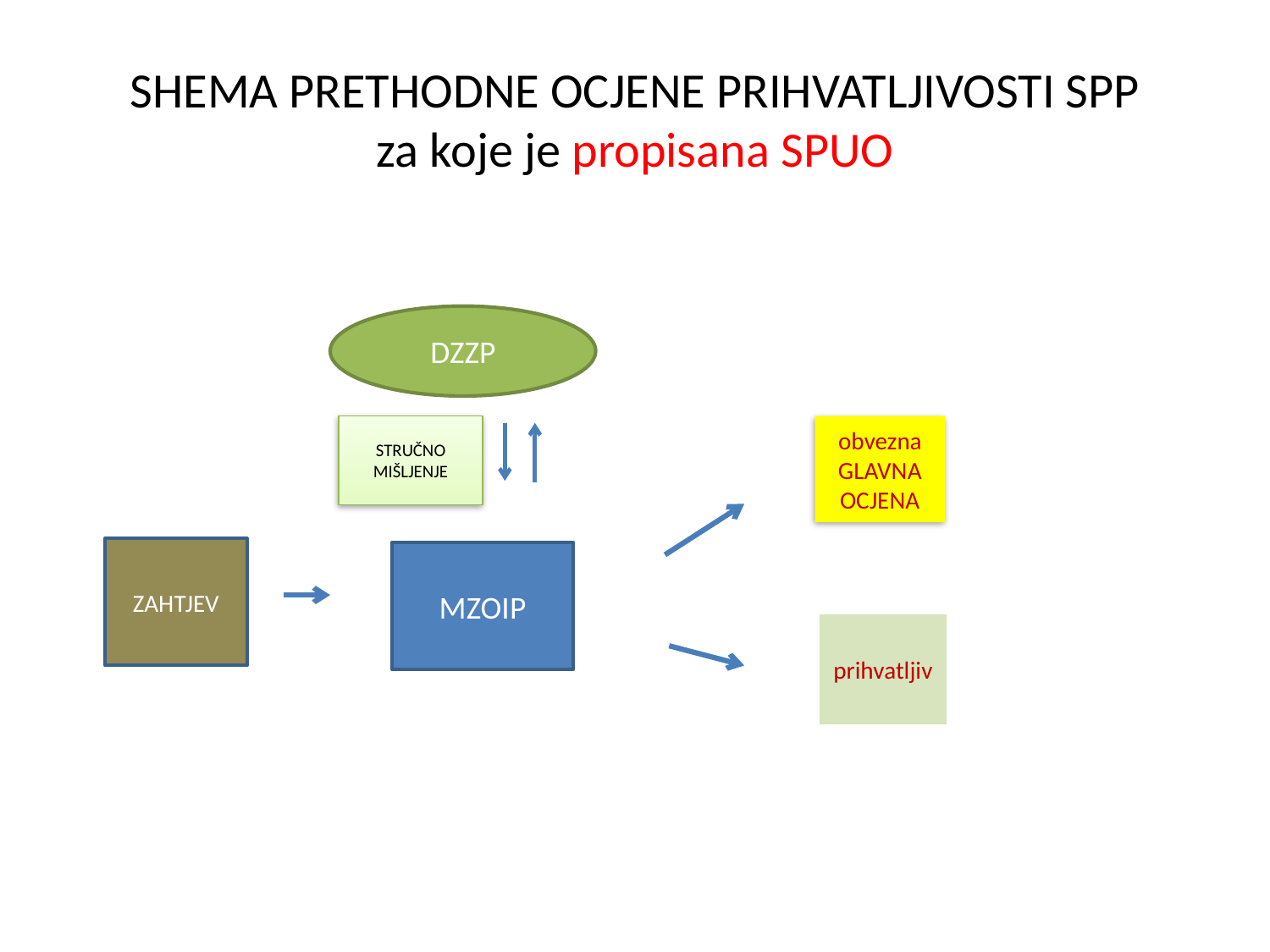

# SHEMA PRETHODNE OCJENE PRIHVATLJIVOSTI SPP za koje je propisana SPUO

DZZP
STRUČNO MIŠLJENJE
obvezna GLAVNA OCJENA
ZAHTJEV
MZOIP
prihvatljiv